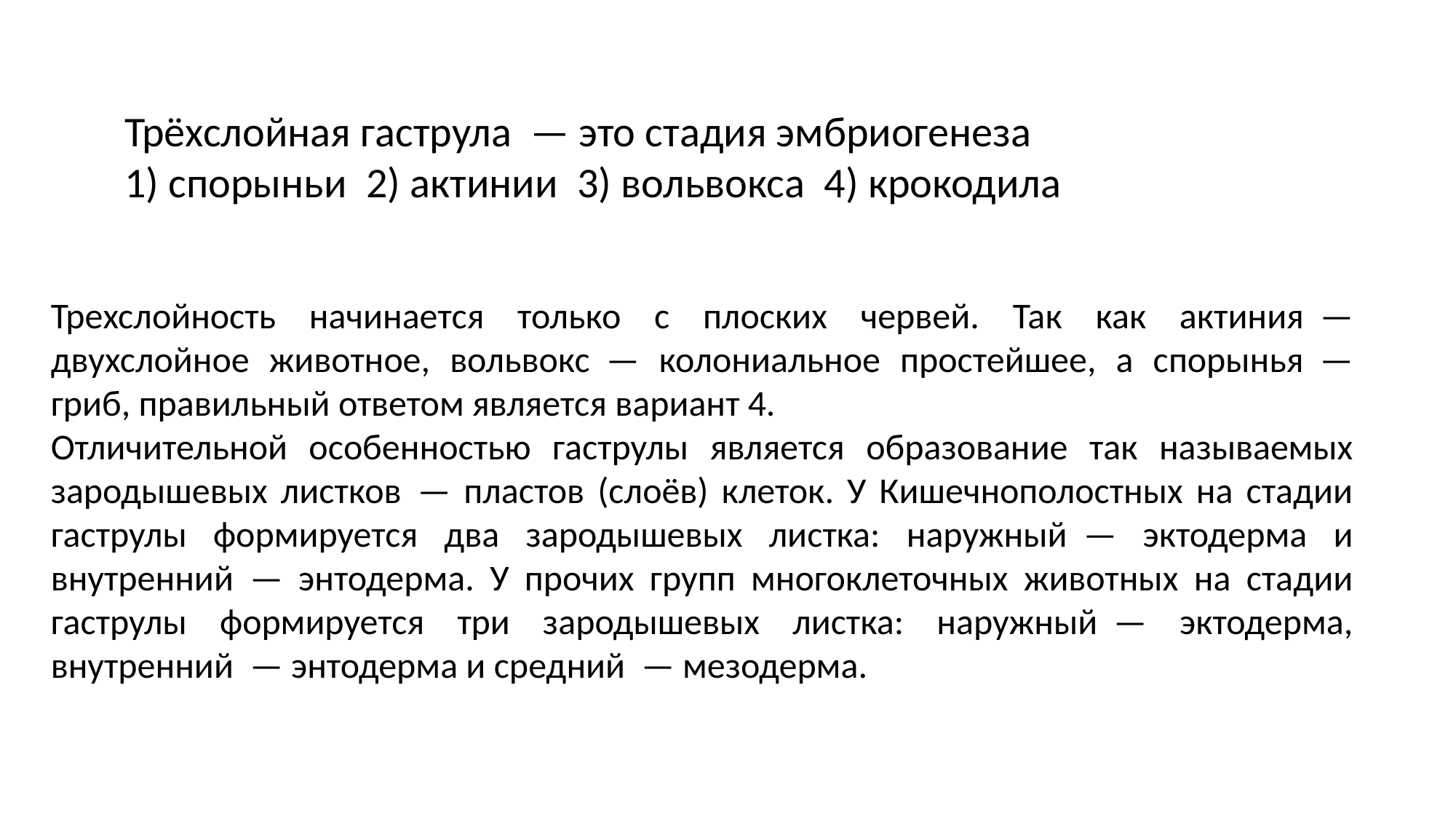

Трёхслойная гаструла  — это стадия эмбриогенеза
1) спорыньи  2) актинии  3) вольвокса  4) крокодила
Трехслойность начинается только с плоских червей. Так как актиния  — двухслойное животное, вольвокс  — колониальное простейшее, а спорынья  — гриб, правильный ответом является вариант 4.
Отличительной особенностью гаструлы является образование так называемых зародышевых листков  — пластов (слоёв) клеток. У Кишечнополостных на стадии гаструлы формируется два зародышевых листка: наружный  — эктодерма и внутренний  — энтодерма. У прочих групп многоклеточных животных на стадии гаструлы формируется три зародышевых листка: наружный  — эктодерма, внутренний  — энтодерма и средний  — мезодерма.